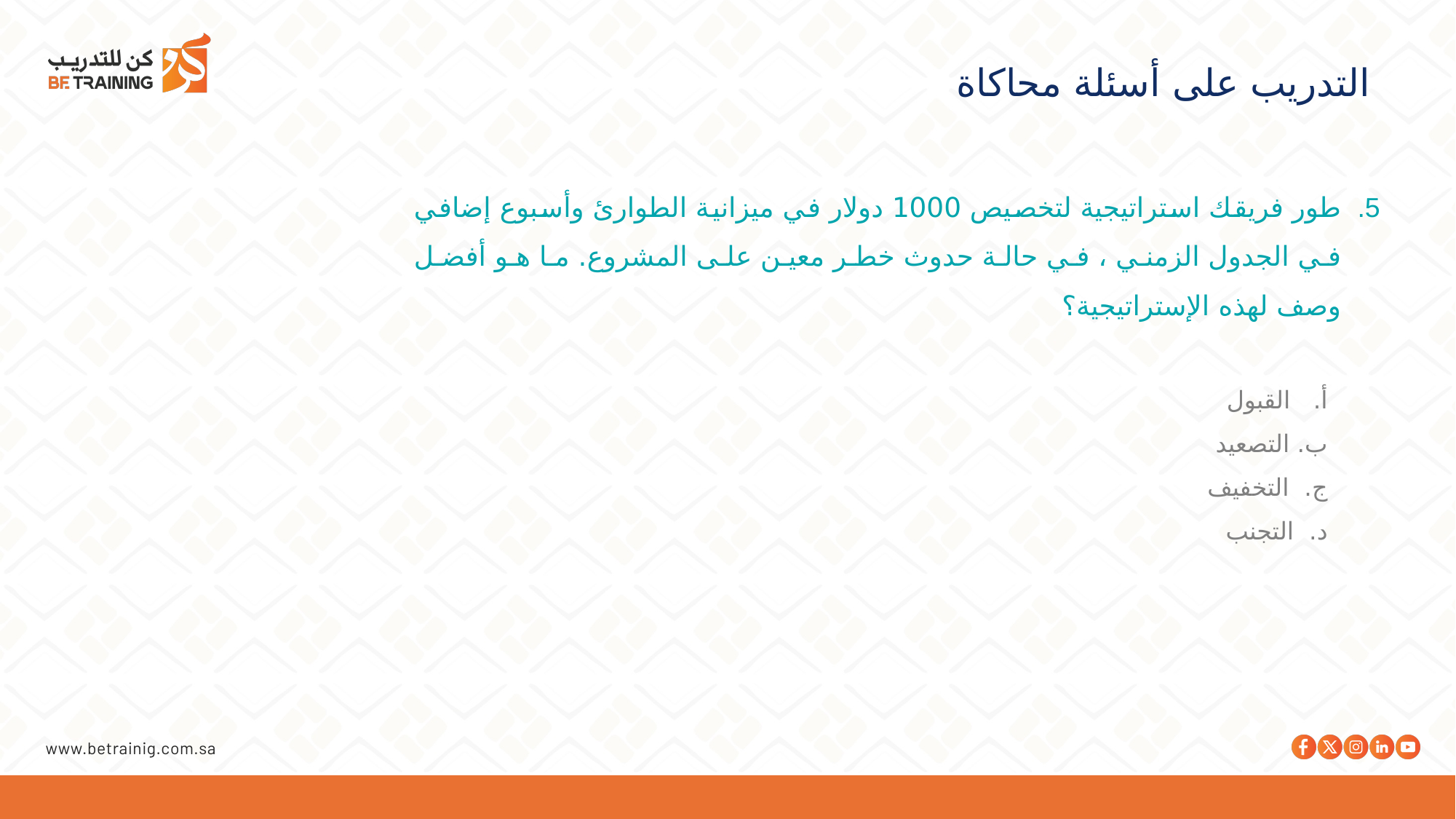

# التدريب على أسئلة محاكاة
طور فريقك استراتيجية لتخصيص 1000 دولار في ميزانية الطوارئ وأسبوع إضافي في الجدول الزمني ، في حالة حدوث خطر معين على المشروع. ما هو أفضل وصف لهذه الإستراتيجية؟

أ.   القبول
ب. التصعيد
ج.  التخفيف
د.  التجنب